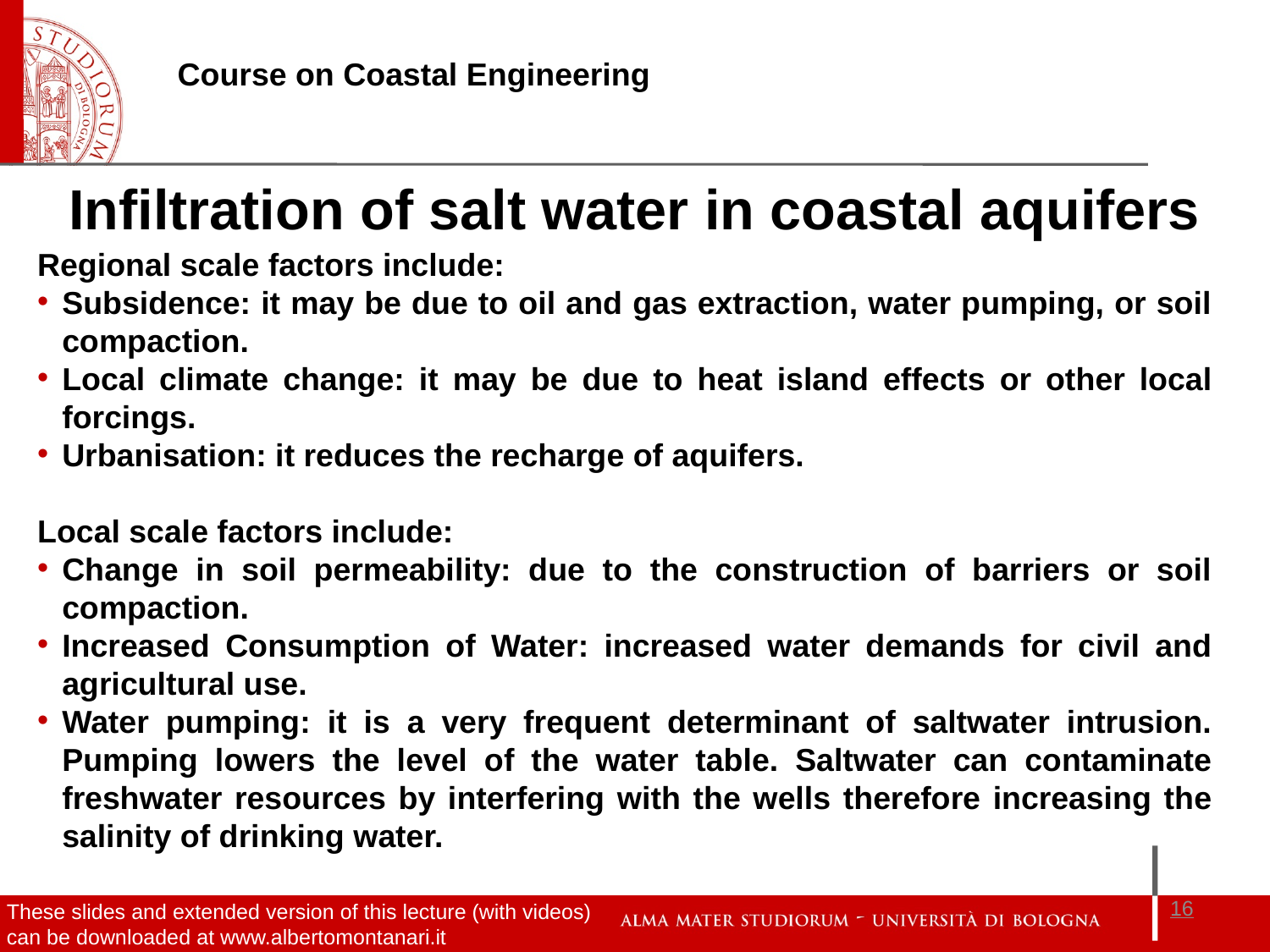

Infiltration of salt water in coastal aquifers
Regional scale factors include:
Subsidence: it may be due to oil and gas extraction, water pumping, or soil compaction.
Local climate change: it may be due to heat island effects or other local forcings.
Urbanisation: it reduces the recharge of aquifers.

Local scale factors include:
Change in soil permeability: due to the construction of barriers or soil compaction.
Increased Consumption of Water: increased water demands for civil and agricultural use.
Water pumping: it is a very frequent determinant of saltwater intrusion. Pumping lowers the level of the water table. Saltwater can contaminate freshwater resources by interfering with the wells therefore increasing the salinity of drinking water.
16